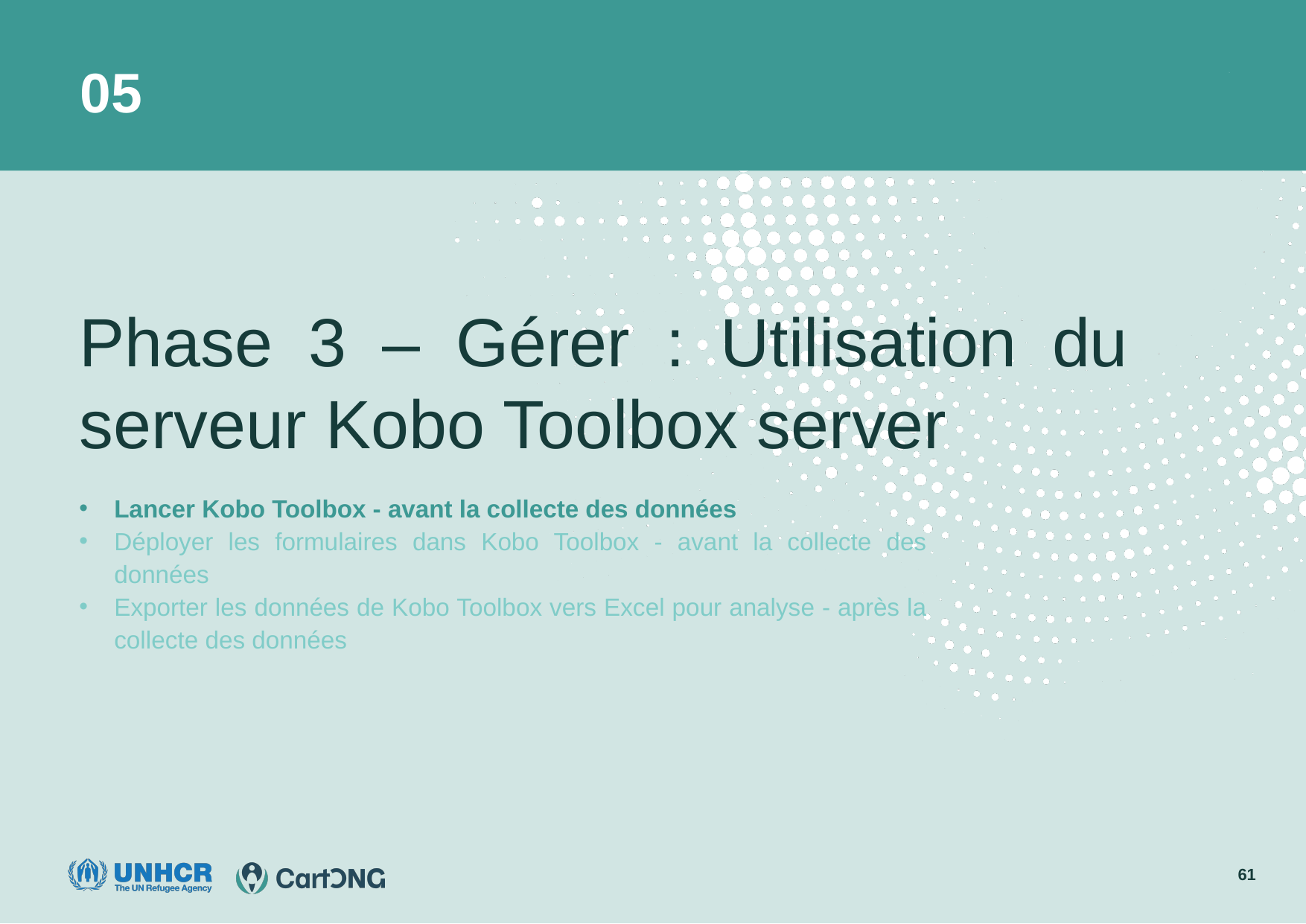

05
Phase 3 – Gérer : Utilisation du serveur Kobo Toolbox server
Lancer Kobo Toolbox - avant la collecte des données
Déployer les formulaires dans Kobo Toolbox - avant la collecte des données
Exporter les données de Kobo Toolbox vers Excel pour analyse - après la collecte des données

61